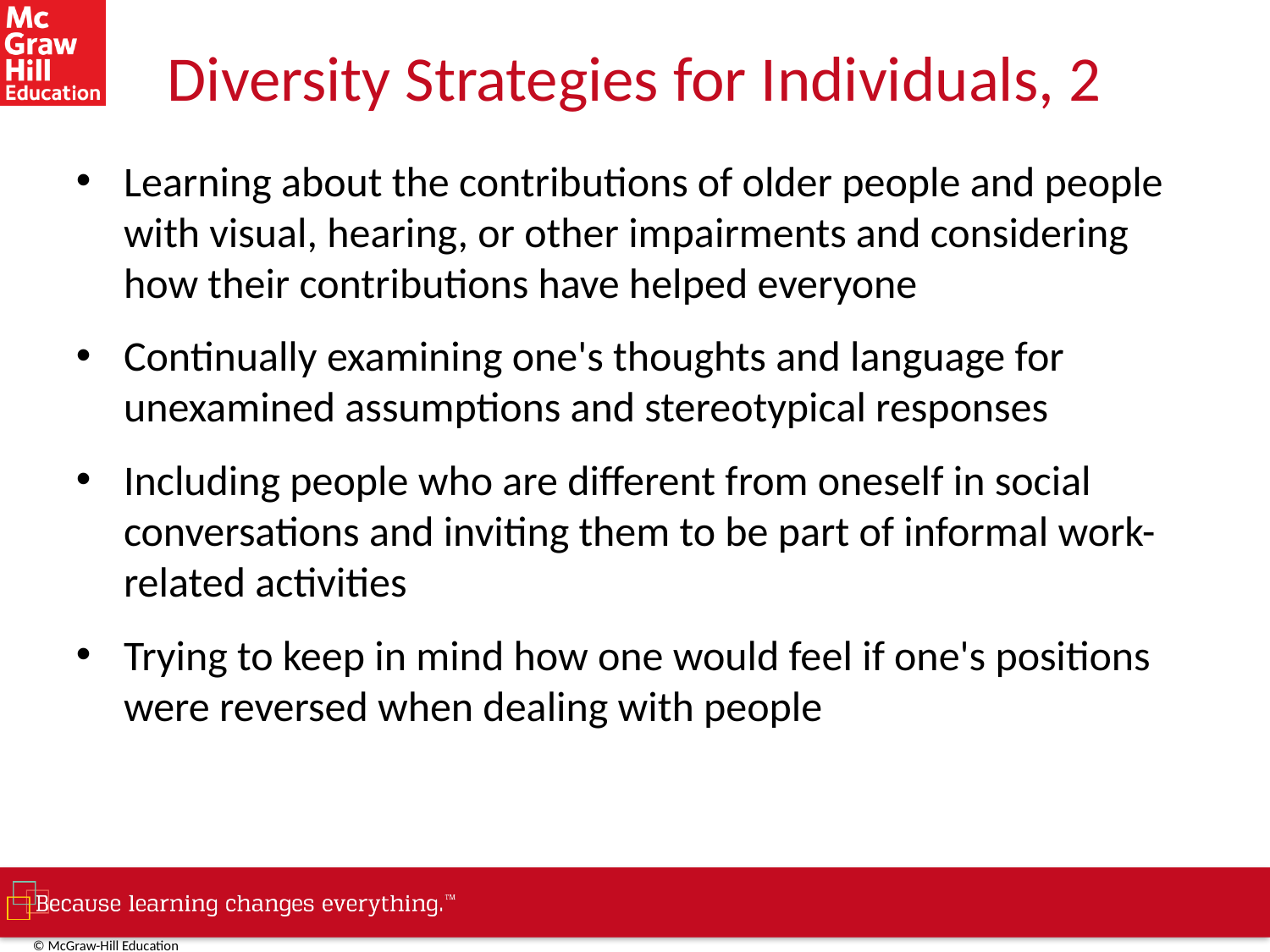

# Diversity Strategies for Individuals, 2
Learning about the contributions of older people and people with visual, hearing, or other impairments and considering how their contributions have helped everyone
Continually examining one's thoughts and language for unexamined assumptions and stereotypical responses
Including people who are different from oneself in social conversations and inviting them to be part of informal work-related activities
Trying to keep in mind how one would feel if one's positions were reversed when dealing with people